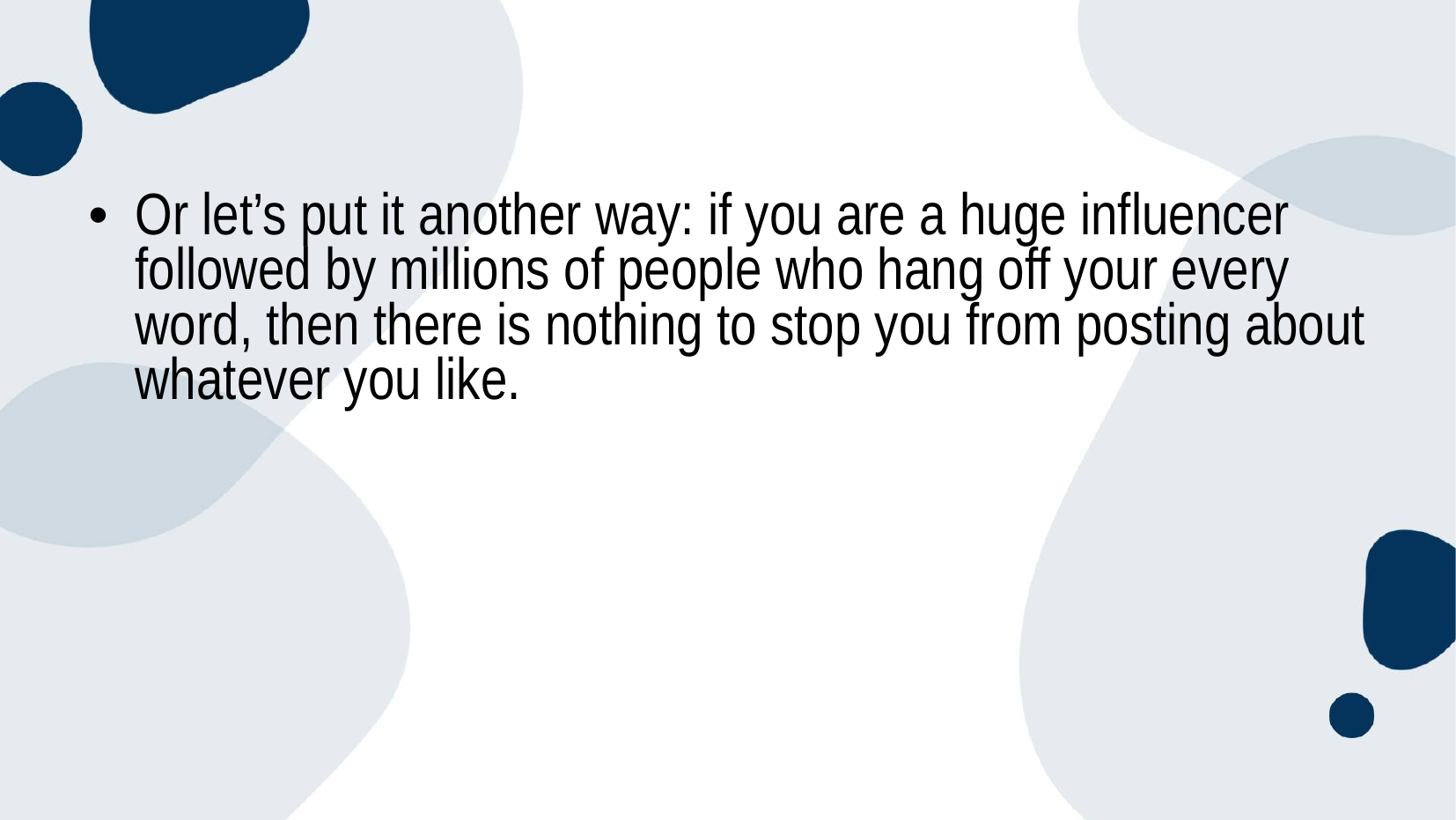

Or let’s put it another way: if you are a huge influencer followed by millions of people who hang off your every word, then there is nothing to stop you from posting about whatever you like.